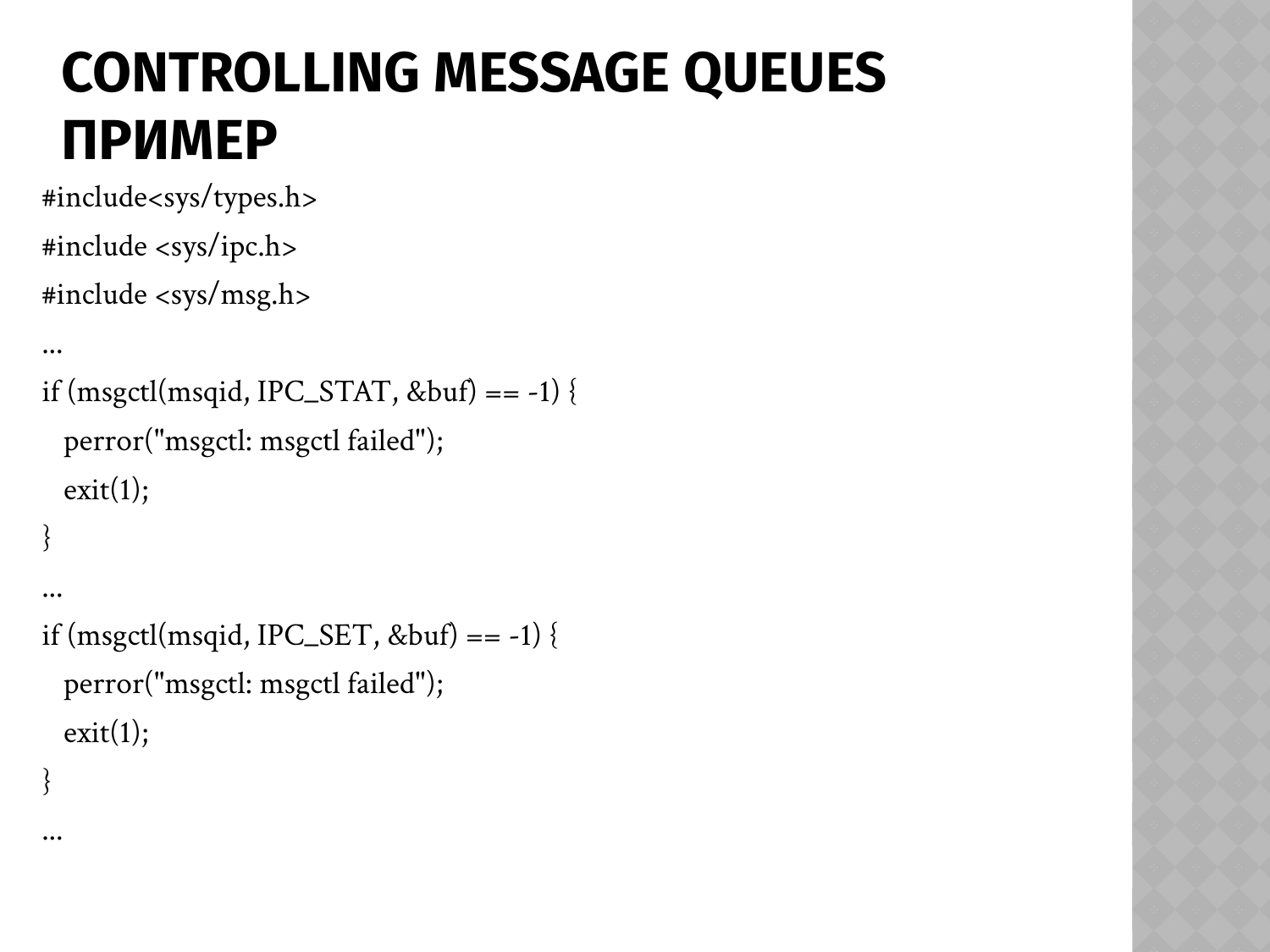

# Controlling message queues Пример
#include<sys/types.h>
#include <sys/ipc.h>
#include <sys/msg.h>
...
if (msgctl(msqid, IPC_STAT, &buf) == -1) {
   perror("msgctl: msgctl failed");
   exit(1);
}
...
if (msgctl(msqid, IPC_SET, &buf) == -1) {
   perror("msgctl: msgctl failed");
   exit(1);
}
...